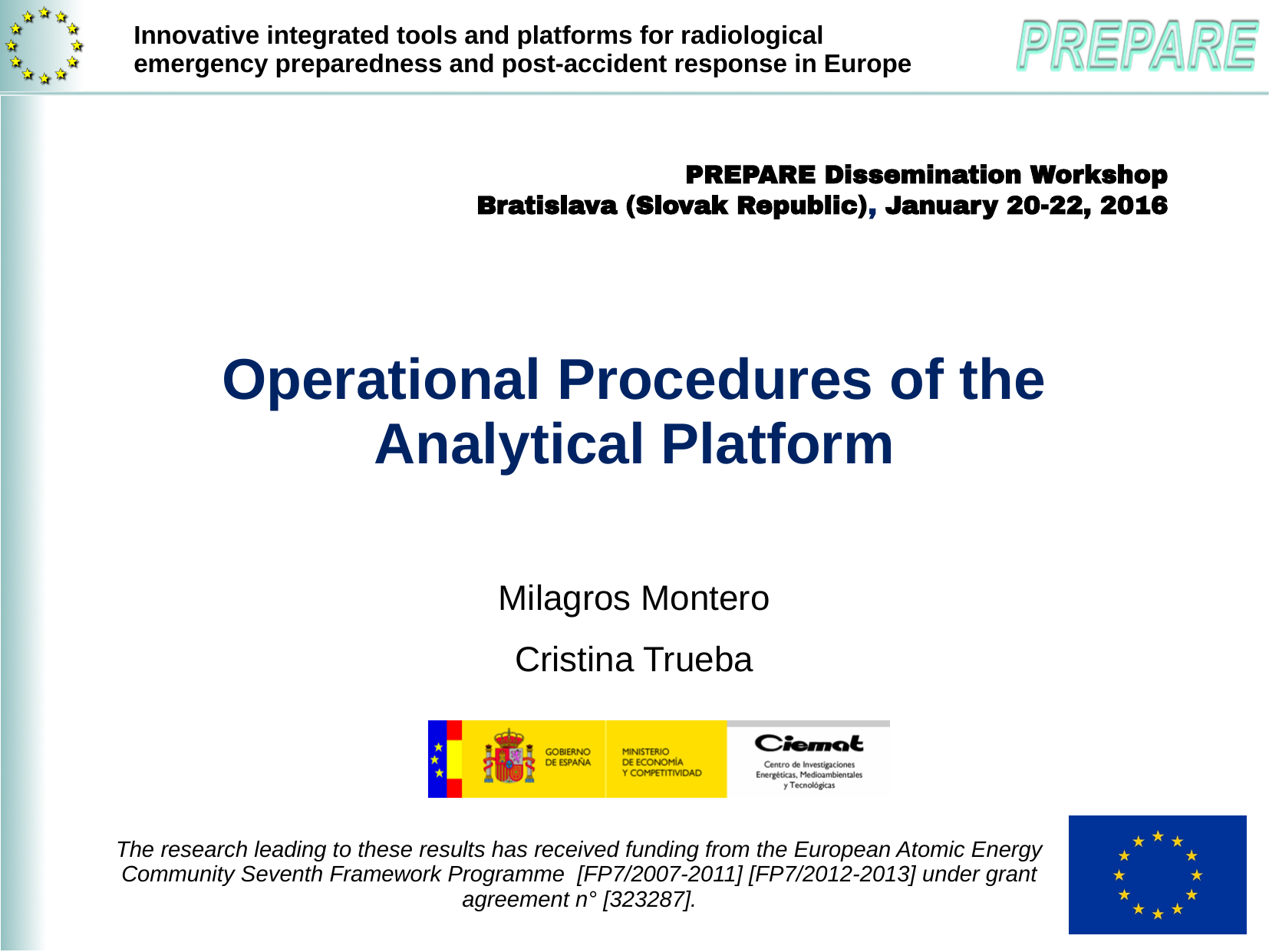

# Operational Procedures of the Analytical Platform
Milagros Montero
Cristina Trueba